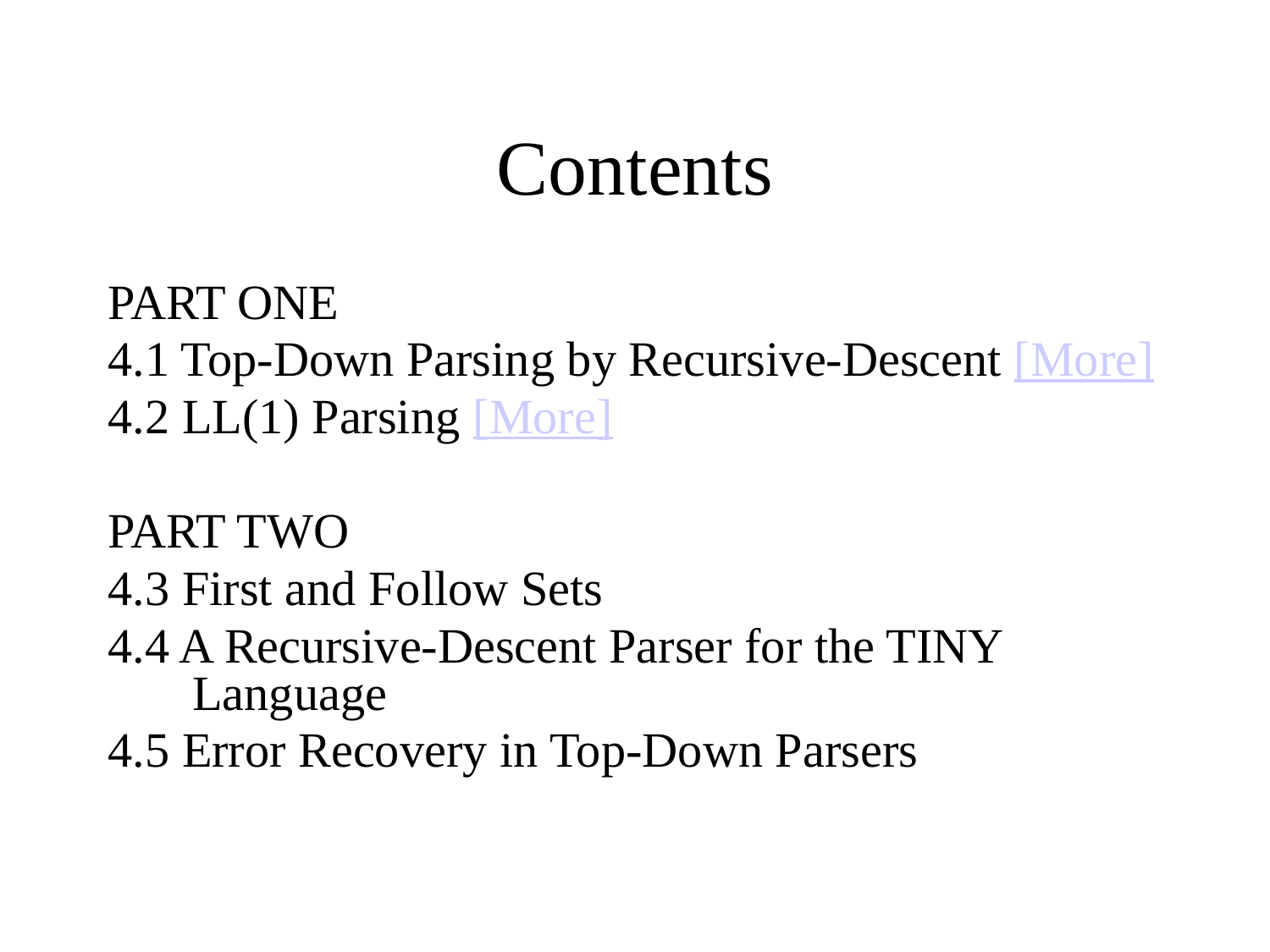

# Contents
PART ONE
4.1 Top-Down Parsing by Recursive-Descent [More]
4.2 LL(1) Parsing [More]

PART TWO
4.3 First and Follow Sets
4.4 A Recursive-Descent Parser for the TINY Language
4.5 Error Recovery in Top-Down Parsers